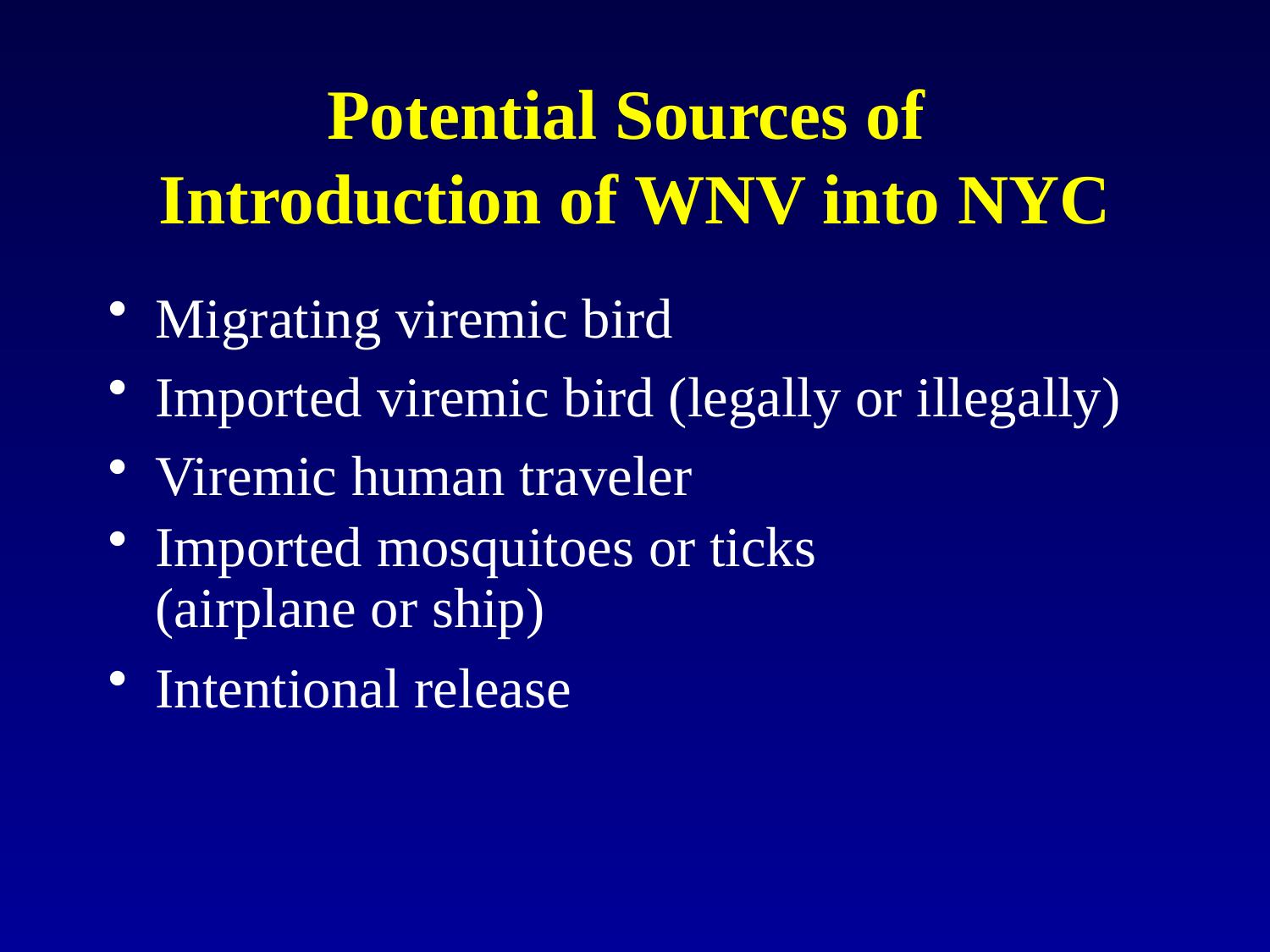

# Potential Sources of Introduction of WNV into NYC
Migrating viremic bird
Imported viremic bird (legally or illegally)
Viremic human traveler
Imported mosquitoes or ticks              (airplane or ship)
Intentional release